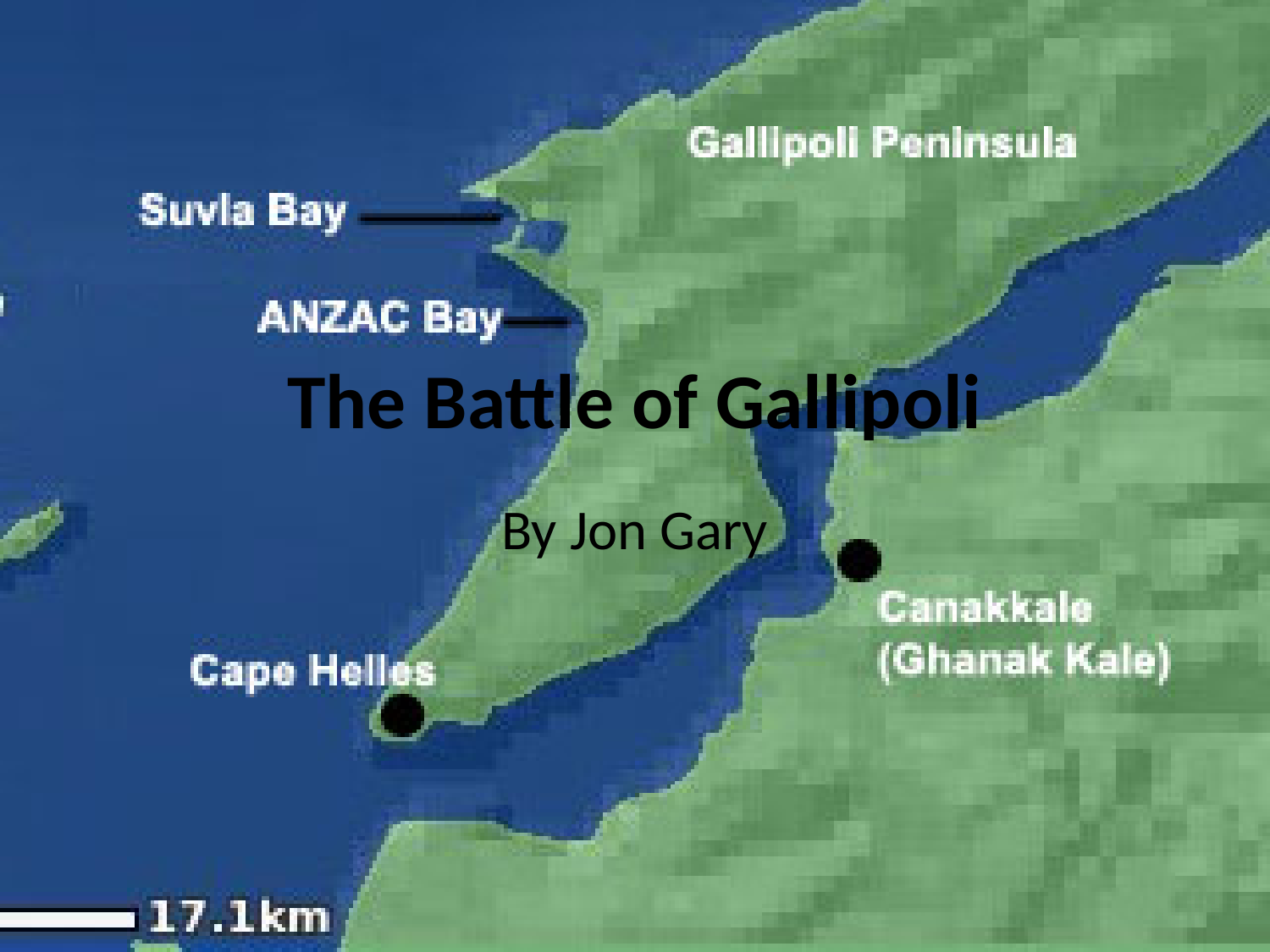

# The Battle of Gallipoli
By Jon Gary